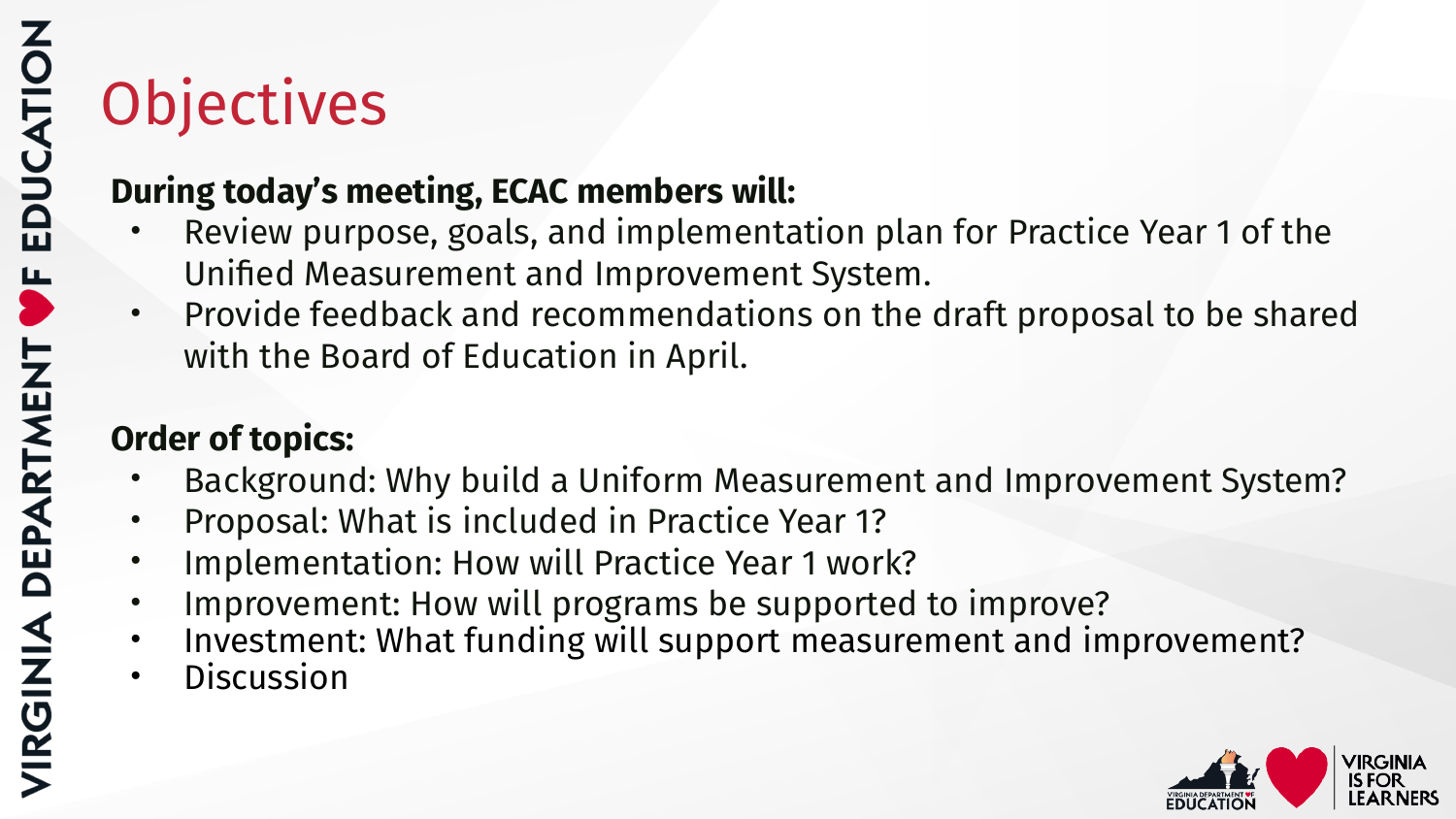

# Objectives

During today’s meeting, ECAC members will:
Review purpose, goals, and implementation plan for Practice Year 1 of the Unified Measurement and Improvement System.
Provide feedback and recommendations on the draft proposal to be shared with the Board of Education in April.

Order of topics:
Background: Why build a Uniform Measurement and Improvement System?
Proposal: What is included in Practice Year 1?
Implementation: How will Practice Year 1 work?
Improvement: How will programs be supported to improve?
Investment: What funding will support measurement and improvement?
Discussion